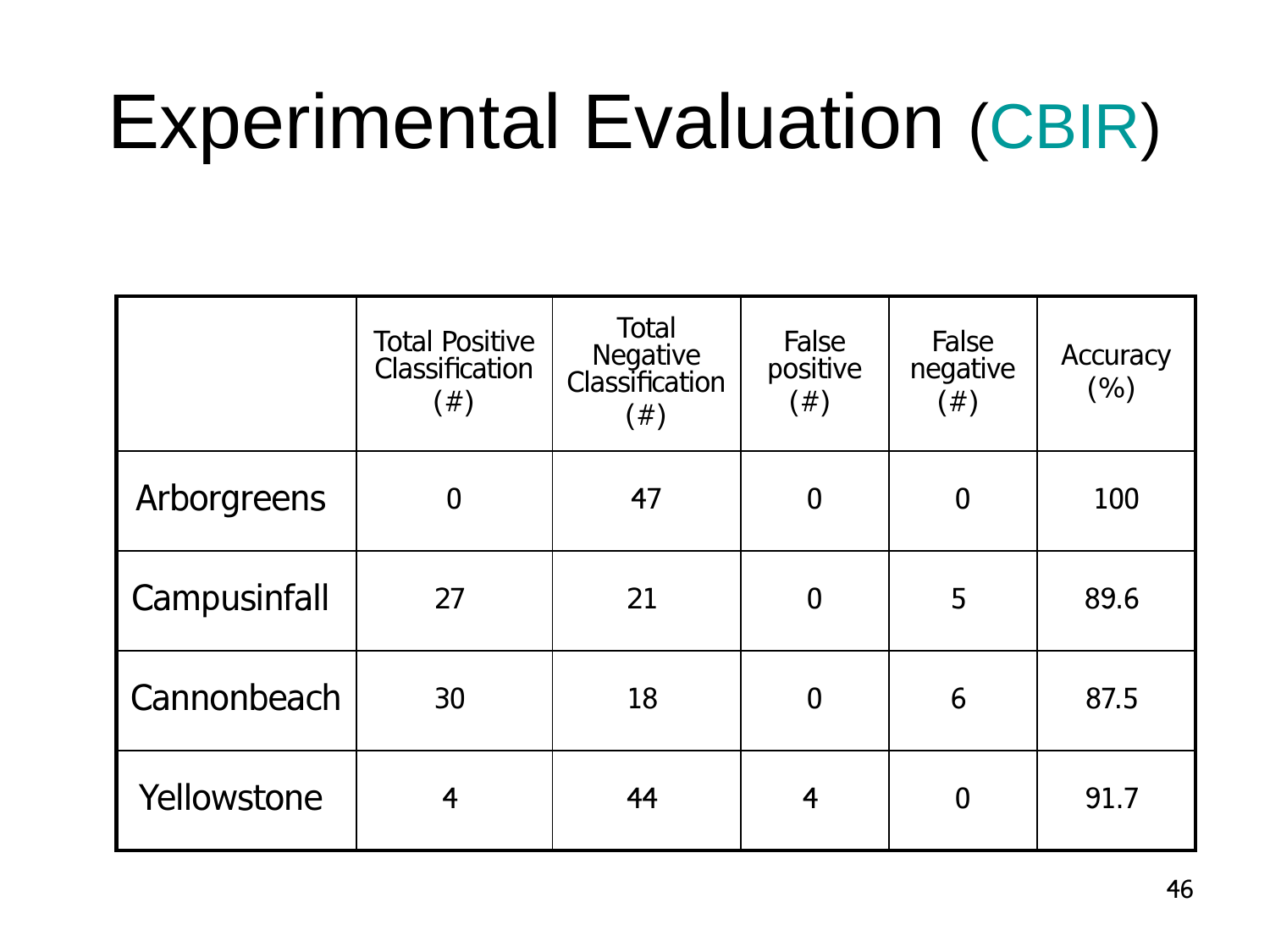

# Experimental Evaluation (CBIR)
|  | Total Positive Classification (#) | Total Negative Classification (#) | False positive (#) | False negative (#) | Accuracy (%) |
| --- | --- | --- | --- | --- | --- |
| Arborgreens | 0 | 47 | 0 | 0 | 100 |
| Campusinfall | 27 | 21 | 0 | 5 | 89.6 |
| Cannonbeach | 30 | 18 | 0 | 6 | 87.5 |
| Yellowstone | 4 | 44 | 4 | 0 | 91.7 |
46